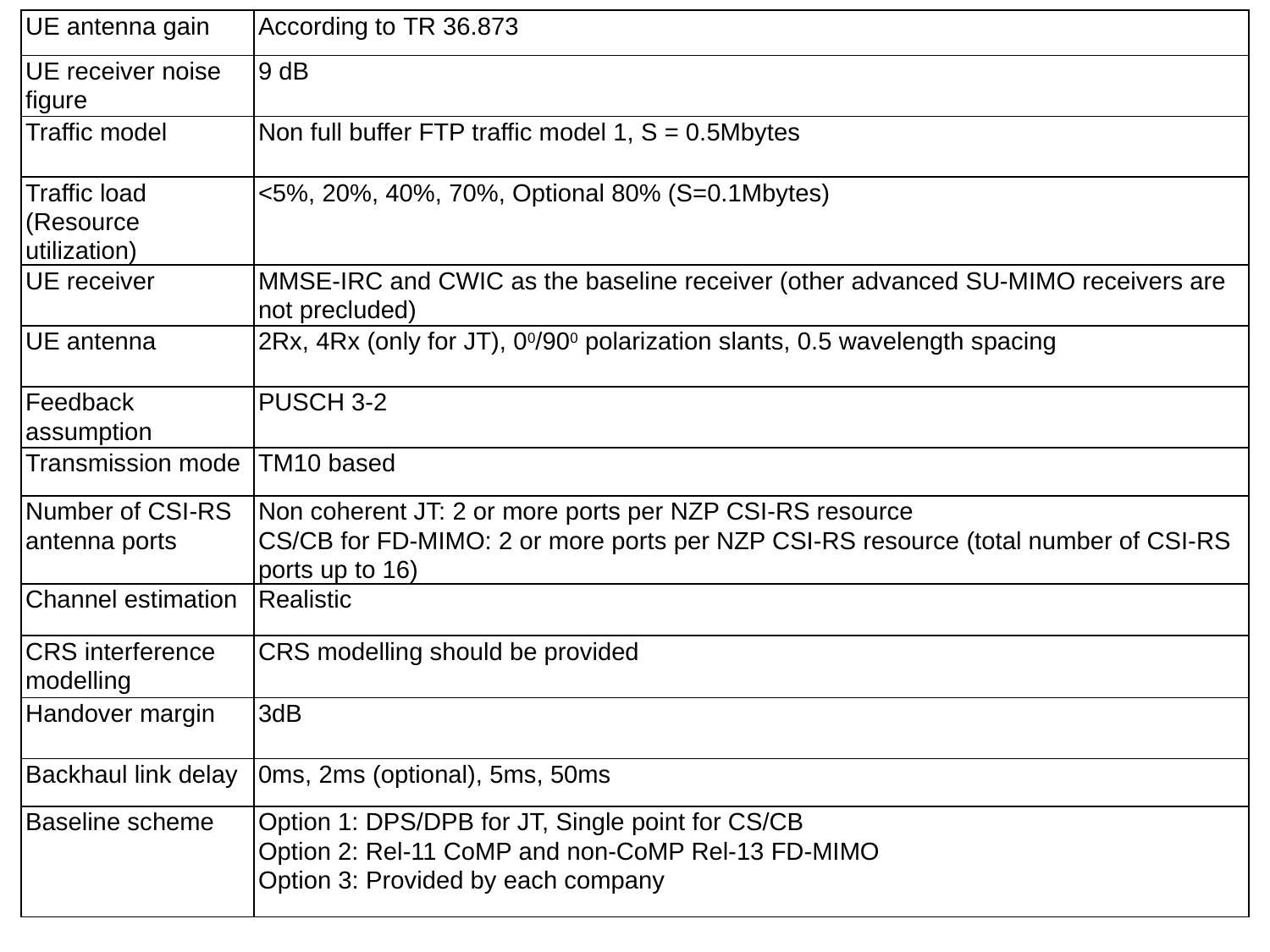

| UE antenna gain | According to TR 36.873 |
| --- | --- |
| UE receiver noise figure | 9 dB |
| Traffic model | Non full buffer FTP traffic model 1, S = 0.5Mbytes |
| Traffic load (Resource utilization) | <5%, 20%, 40%, 70%, Optional 80% (S=0.1Mbytes) |
| UE receiver | MMSE-IRC and CWIC as the baseline receiver (other advanced SU-MIMO receivers are not precluded) |
| UE antenna | 2Rx, 4Rx (only for JT), 00/900 polarization slants, 0.5 wavelength spacing |
| Feedback assumption | PUSCH 3-2 |
| Transmission mode | TM10 based |
| Number of CSI-RS antenna ports | Non coherent JT: 2 or more ports per NZP CSI-RS resource CS/CB for FD-MIMO: 2 or more ports per NZP CSI-RS resource (total number of CSI-RS ports up to 16) |
| Channel estimation | Realistic |
| CRS interference modelling | CRS modelling should be provided |
| Handover margin | 3dB |
| Backhaul link delay | 0ms, 2ms (optional), 5ms, 50ms |
| Baseline scheme | Option 1: DPS/DPB for JT, Single point for CS/CB Option 2: Rel-11 CoMP and non-CoMP Rel-13 FD-MIMO Option 3: Provided by each company |